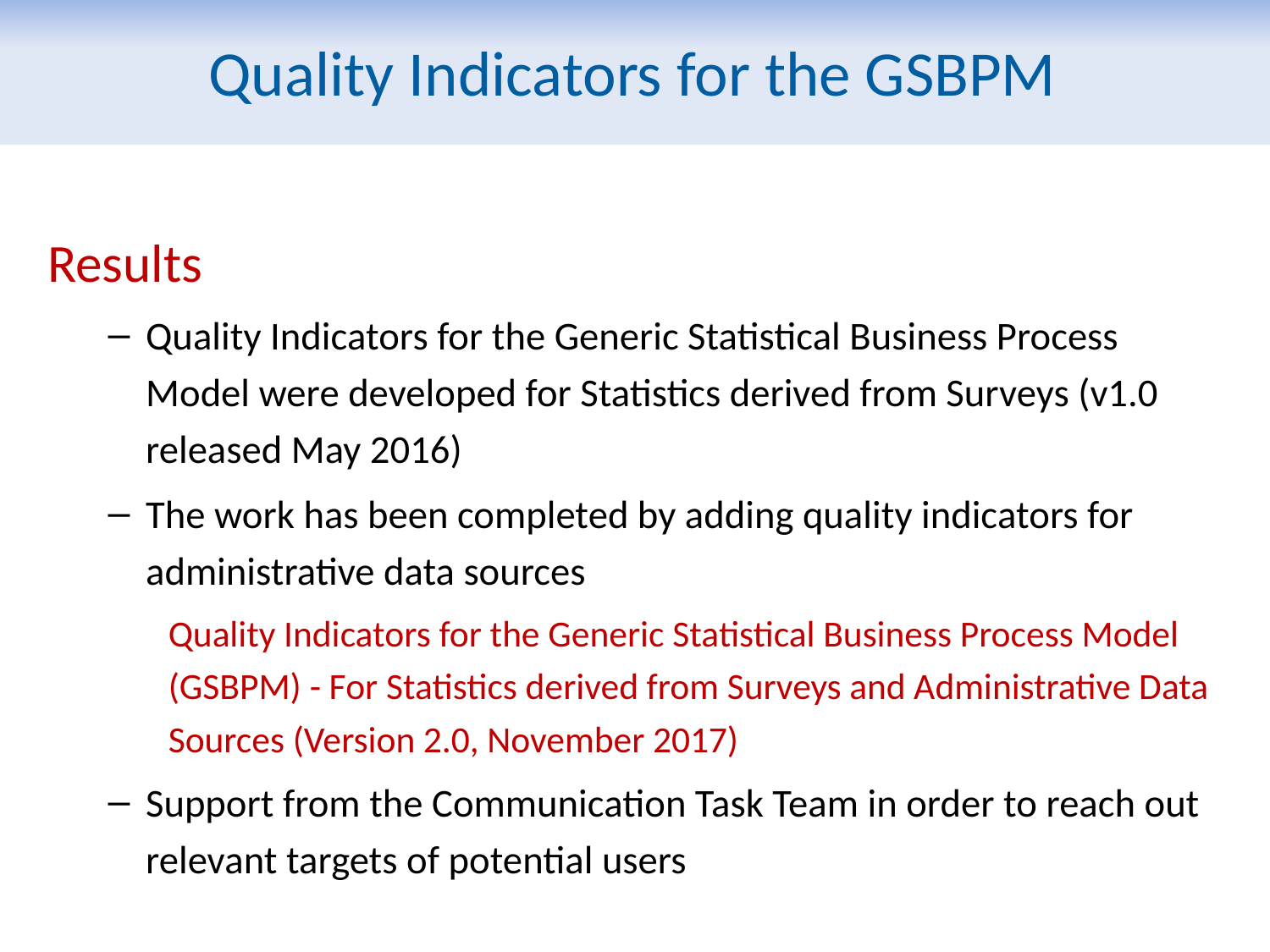

Quality Indicators for the GSBPM

Results
Quality Indicators for the Generic Statistical Business Process Model were developed for Statistics derived from Surveys (v1.0 released May 2016)
The work has been completed by adding quality indicators for administrative data sources
Quality Indicators for the Generic Statistical Business Process Model (GSBPM) - For Statistics derived from Surveys and Administrative Data Sources (Version 2.0, November 2017)
Support from the Communication Task Team in order to reach out relevant targets of potential users